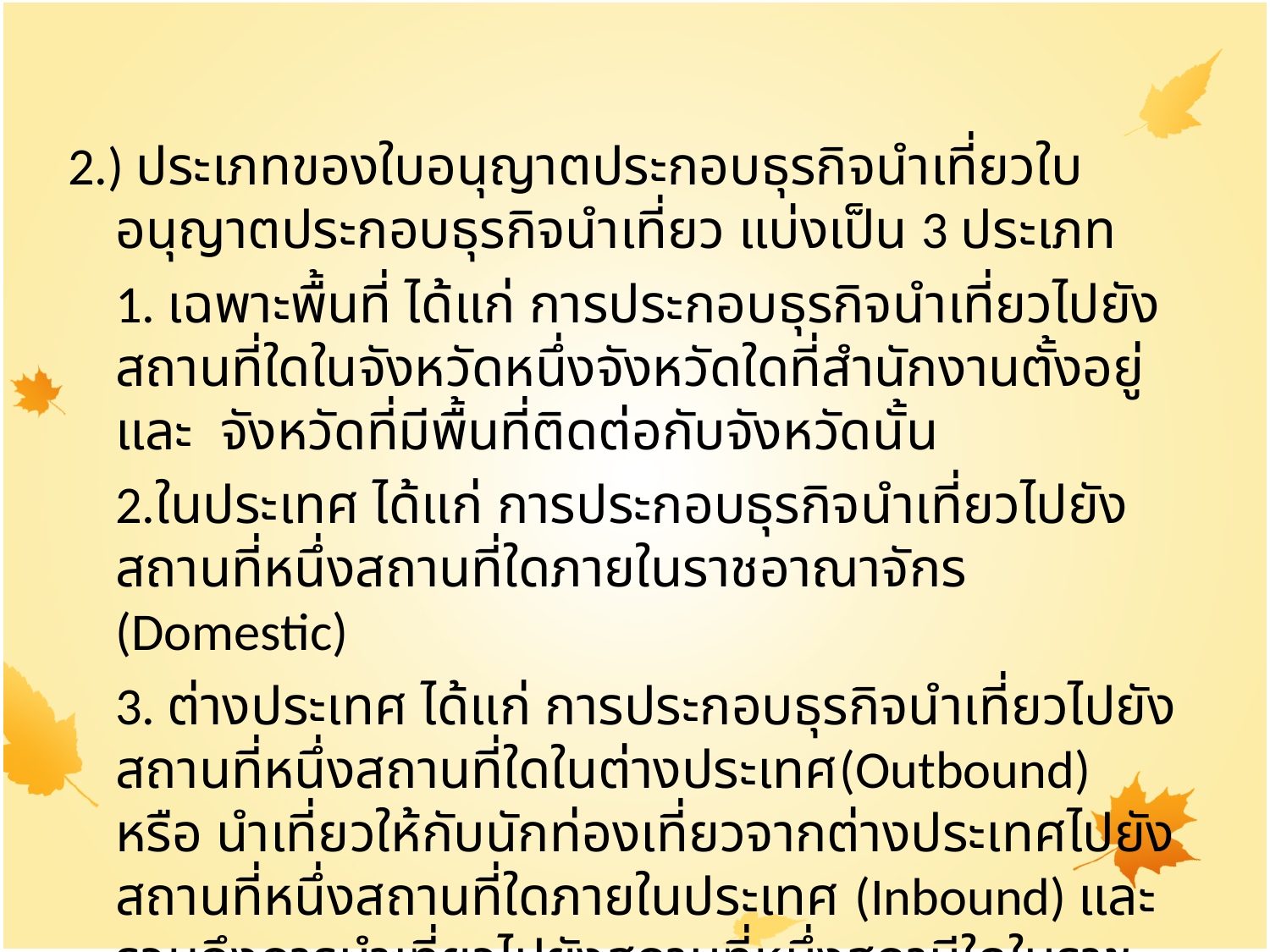

#
2.) ประเภทของใบอนุญาตประกอบธุรกิจนำเที่ยวใบอนุญาตประกอบธุรกิจนำเที่ยว แบ่งเป็น 3 ประเภท
	1. เฉพาะพื้นที่ ได้แก่ การประกอบธุรกิจนำเที่ยวไปยังสถานที่ใดในจังหวัดหนึ่งจังหวัดใดที่สำนักงานตั้งอยู่และ  จังหวัดที่มีพื้นที่ติดต่อกับจังหวัดนั้น
	2.ในประเทศ ได้แก่ การประกอบธุรกิจนำเที่ยวไปยังสถานที่หนึ่งสถานที่ใดภายในราชอาณาจักร (Domestic)
	3. ต่างประเทศ ได้แก่ การประกอบธุรกิจนำเที่ยวไปยังสถานที่หนึ่งสถานที่ใดในต่างประเทศ(Outbound) หรือ นำเที่ยวให้กับนักท่องเที่ยวจากต่างประเทศไปยังสถานที่หนึ่งสถานที่ใดภายในประเทศ (Inbound) และ รวมถึงการนำเที่ยวไปยังสถานที่หนึ่งสถานีใดในราชอาณาจักร (Domestic) ด้วย